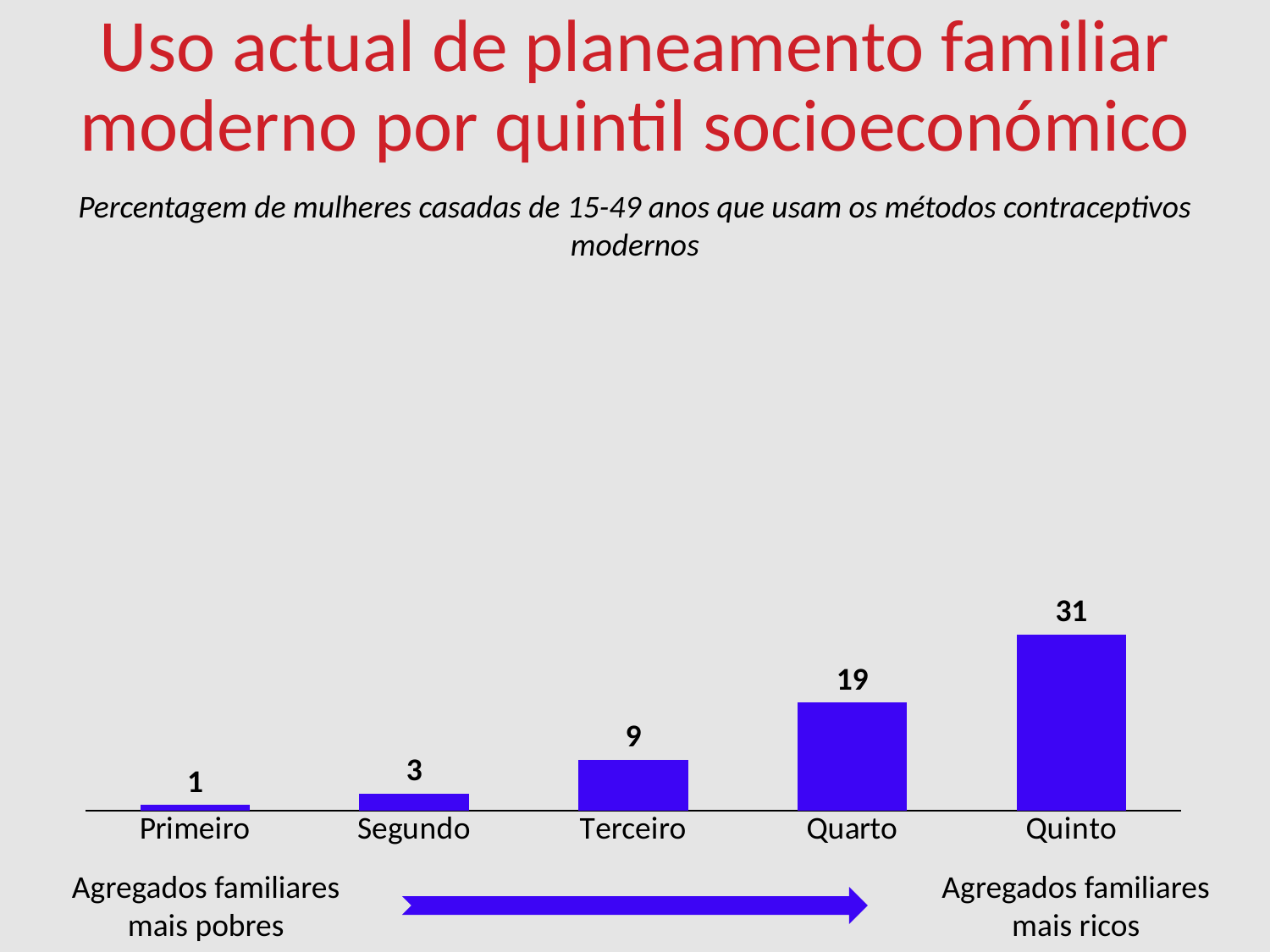

Uso actual de planeamento familiar moderno por quintil socioeconómico
Percentagem de mulheres casadas de 15-49 anos que usam os métodos contraceptivos modernos

### Chart

| Category | Column1 |
|---|---|
| Primeiro | 1.0 |
| Segundo | 3.0 |
| Terceiro | 9.0 |
| Quarto | 19.0 |
| Quinto | 31.0 |
Agregados familiares mais ricos
Agregados familiares mais pobres